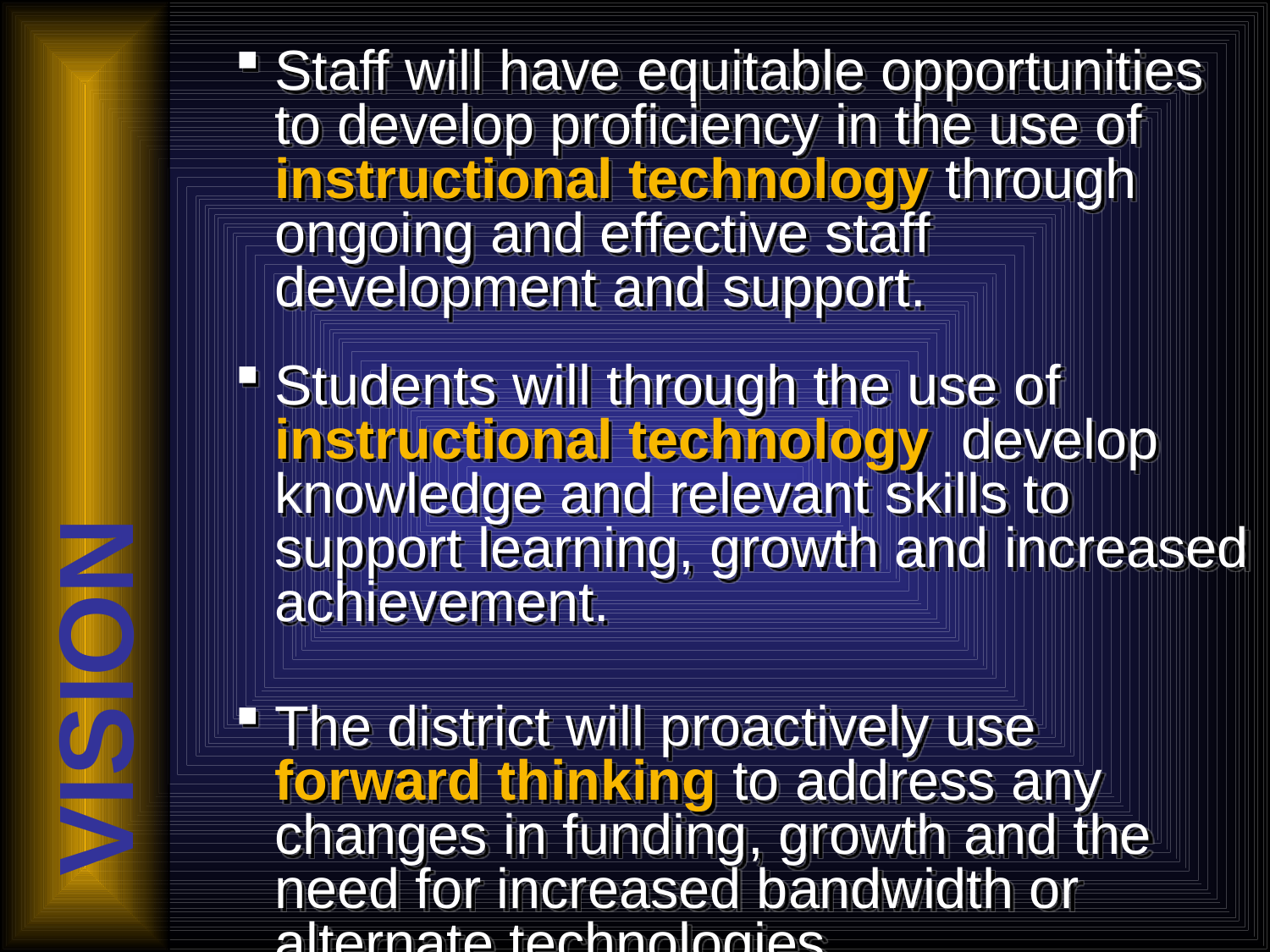

Staff will have equitable opportunities to develop proficiency in the use of instructional technology through ongoing and effective staff development and support.

Students will through the use of instructional technology  develop knowledge and relevant skills to support learning, growth and increased achievement.

The district will proactively use forward thinking to address any changes in funding, growth and the need for increased bandwidth or alternate technologies.

VISION